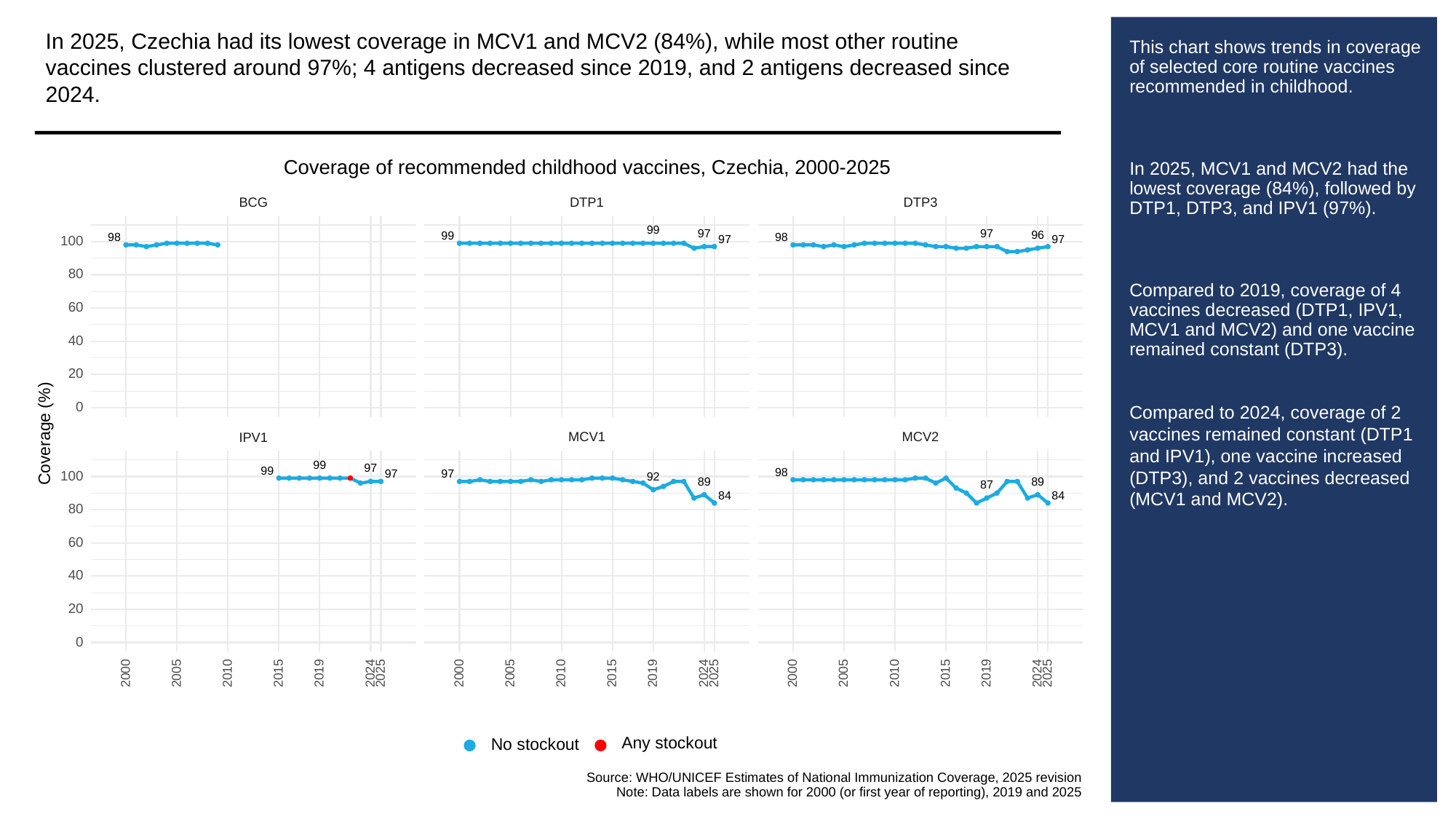

In 2025, Czechia had its lowest coverage in MCV1 and MCV2 (84%), while most other routine vaccines clustered around 97%; 4 antigens decreased since 2019, and 2 antigens decreased since 2024.
# This chart shows trends in coverage of selected core routine vaccines recommended in childhood.

In 2025, MCV1 and MCV2 had the lowest coverage (84%), followed by DTP1, DTP3, and IPV1 (97%).

Compared to 2019, coverage of 4 vaccines decreased (DTP1, IPV1, MCV1 and MCV2) and one vaccine remained constant (DTP3).

Compared to 2024, coverage of 2 vaccines remained constant (DTP1 and IPV1), one vaccine increased (DTP3), and 2 vaccines decreased (MCV1 and MCV2).

Coverage of recommended childhood vaccines, Czechia, 2000-2025
BCG
DTP3
DTP1

99
97
97
96
99
98
98
97
97
100

80

60

40

20

0

Coverage (%)
MCV1
MCV2
IPV1

99
97
99
98
97
97
100
92

89
89

87

84
84

80

60

40

20

0

2000
2005
2010
2015
2019
2024
2025
2000
2005
2010
2015
2019
2024
2025
2000
2005
2010
2015
2019
2024
2025
Any stockout
No stockout

Source: WHO/UNICEF Estimates of National Immunization Coverage, 2025 revision
Note: Data labels are shown for 2000 (or first year of reporting), 2019 and 2025